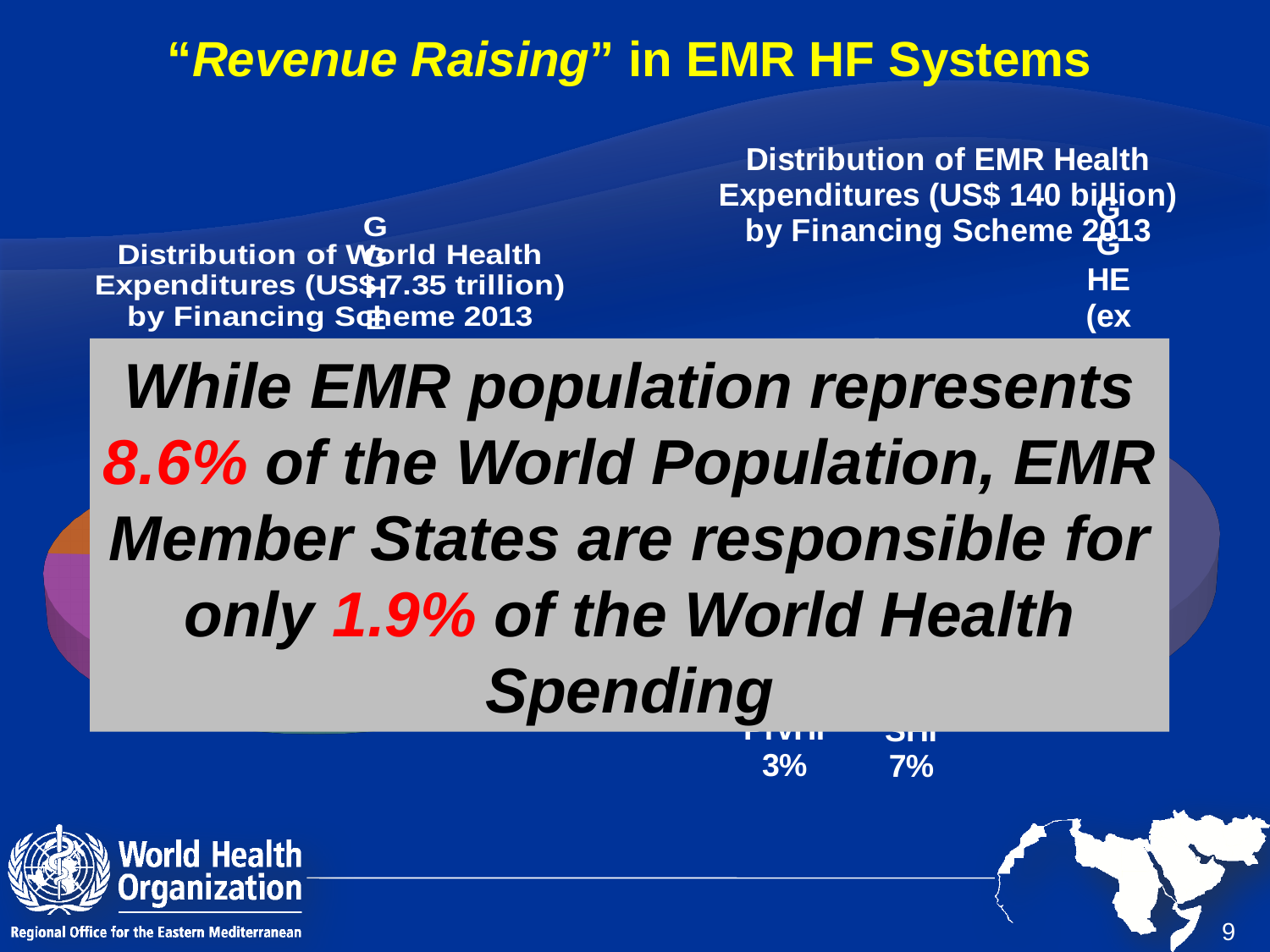

“Revenue Raising” in EMR HF Systems

[unsupported chart]

[unsupported chart]

While EMR population represents 8.6% of the World Population, EMR Member States are responsible for only 1.9% of the World Health Spending
9